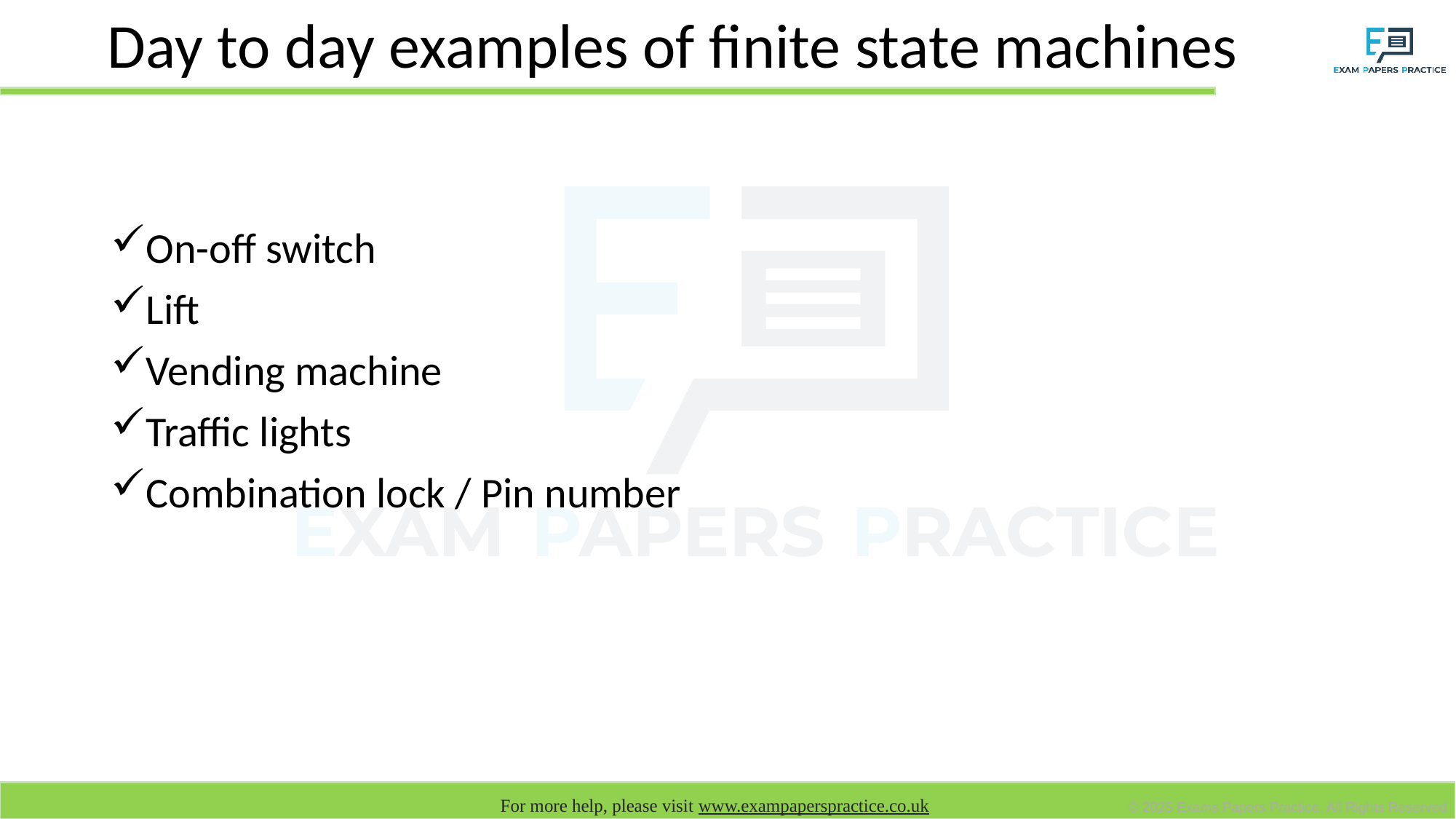

# Day to day examples of finite state machines
On-off switch
Lift
Vending machine
Traffic lights
Combination lock / Pin number